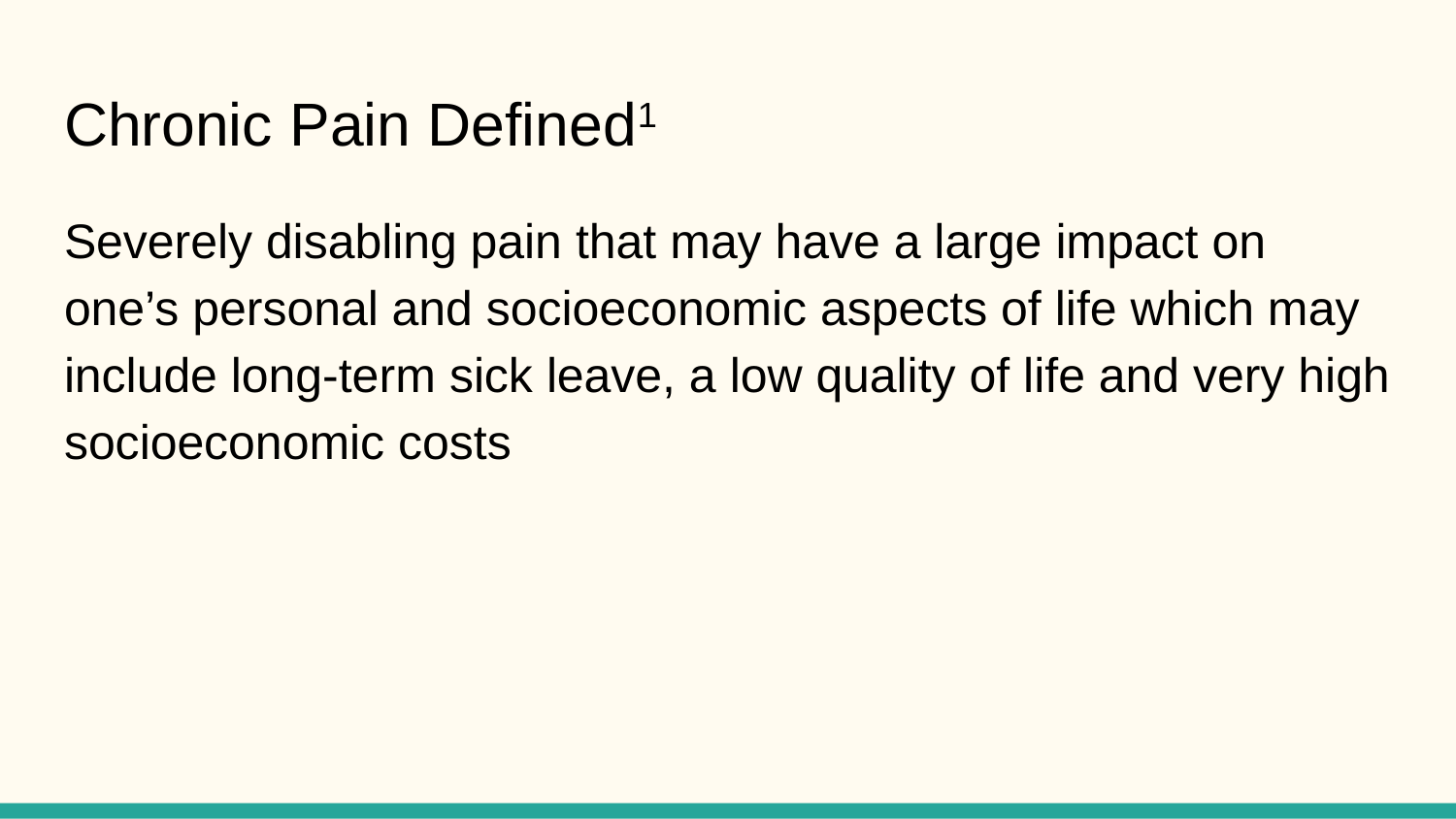

# Chronic Pain Defined1
Severely disabling pain that may have a large impact on one’s personal and socioeconomic aspects of life which may include long-term sick leave, a low quality of life and very high socioeconomic costs